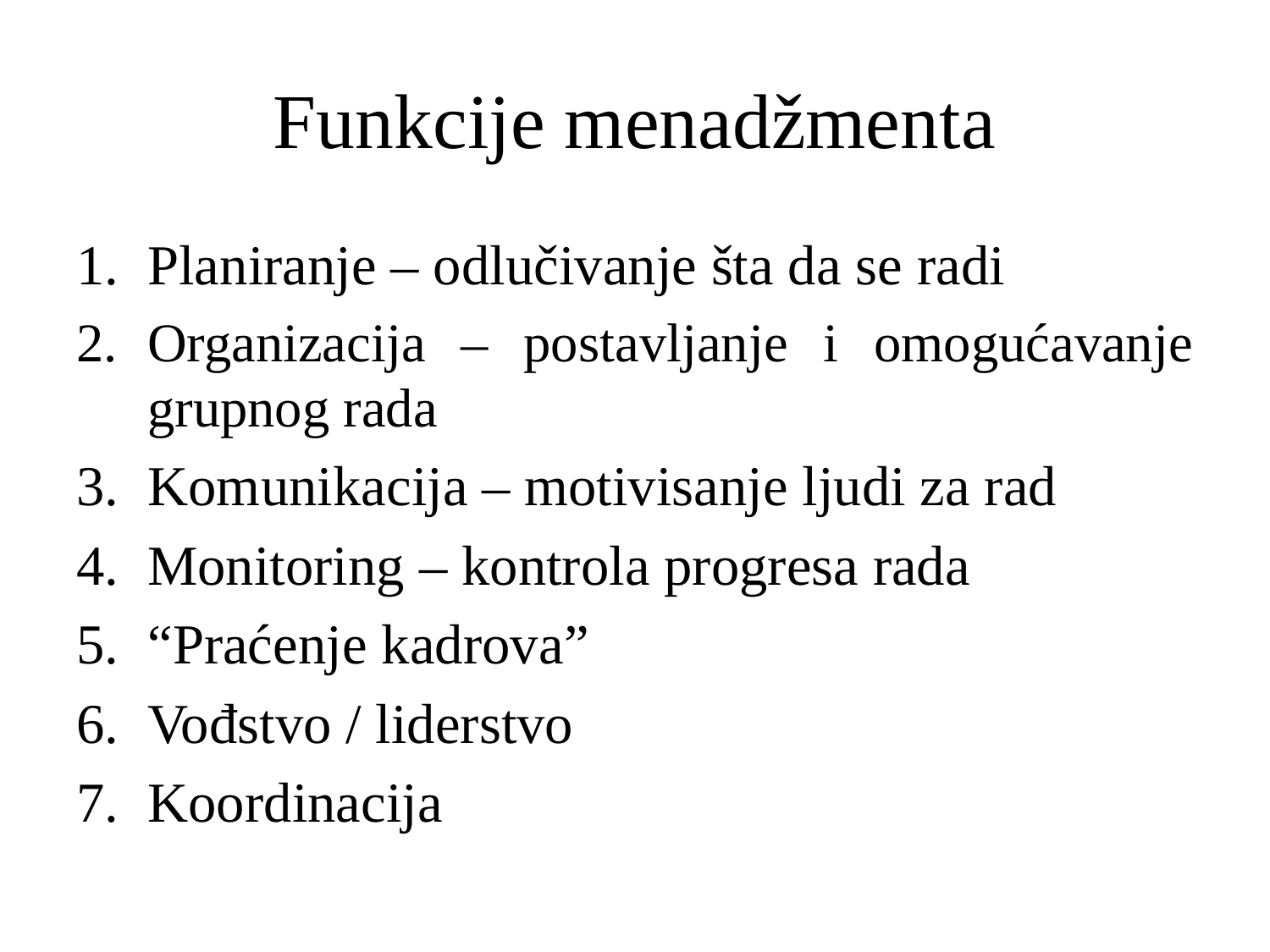

# Funkcije menadžmenta
Planiranje – odlučivanje šta da se radi
Organizacija – postavljanje i omogućavanje grupnog rada
Komunikacija – motivisanje ljudi za rad
Monitoring – kontrola progresa rada
“Praćenje kadrova”
Vođstvo / liderstvo
Koordinacija